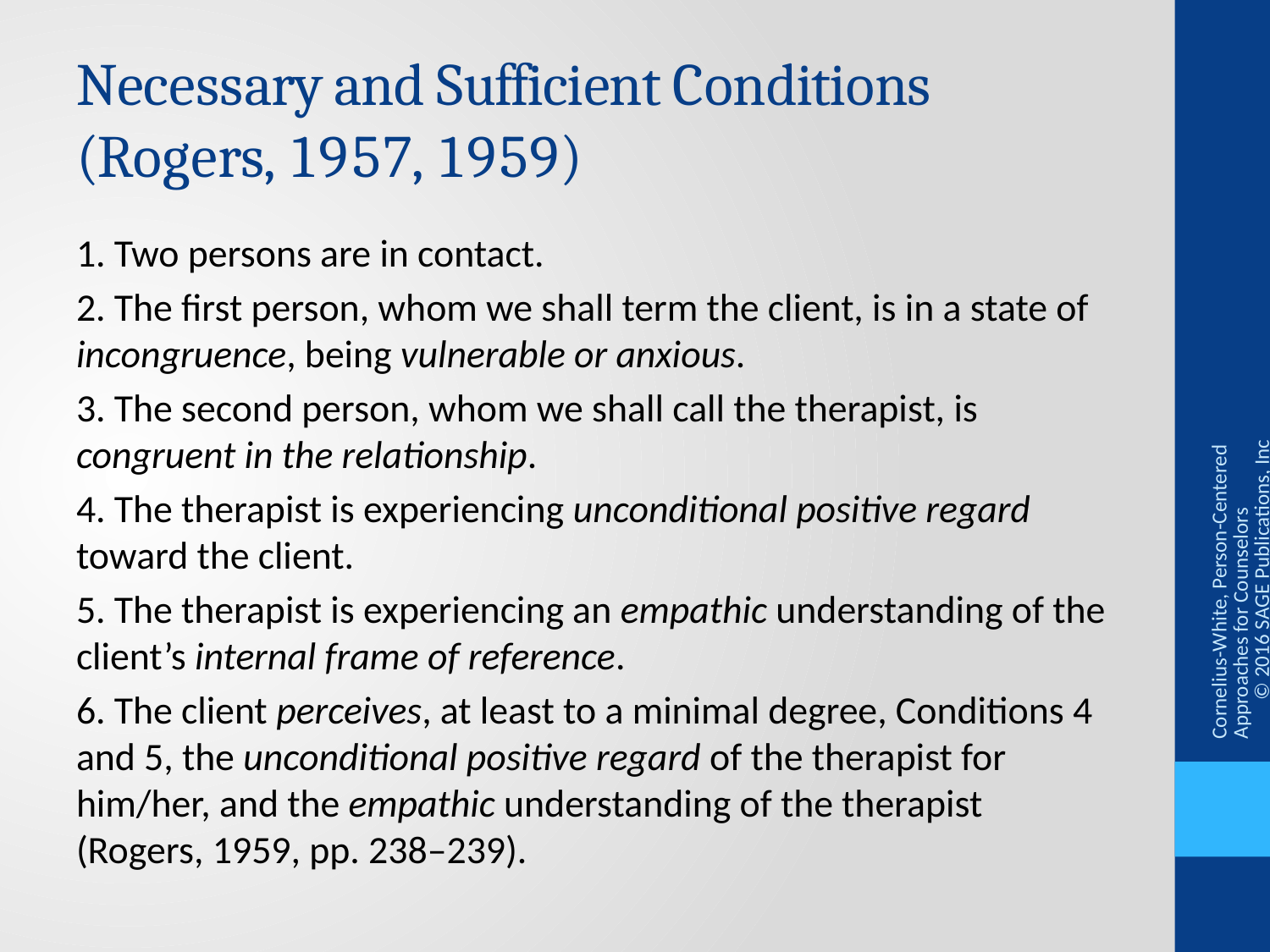

# Necessary and Sufficient Conditions (Rogers, 1957, 1959)
1. Two persons are in contact.
2. The first person, whom we shall term the client, is in a state of incongruence, being vulnerable or anxious.
3. The second person, whom we shall call the therapist, is congruent in the relationship.
4. The therapist is experiencing unconditional positive regard toward the client.
5. The therapist is experiencing an empathic understanding of the client’s internal frame of reference.
6. The client perceives, at least to a minimal degree, Conditions 4 and 5, the unconditional positive regard of the therapist for him/her, and the empathic understanding of the therapist (Rogers, 1959, pp. 238–239).

Cornelius-White, Person-Centered Approaches for Counselors                      © 2016 SAGE Publications, Inc.